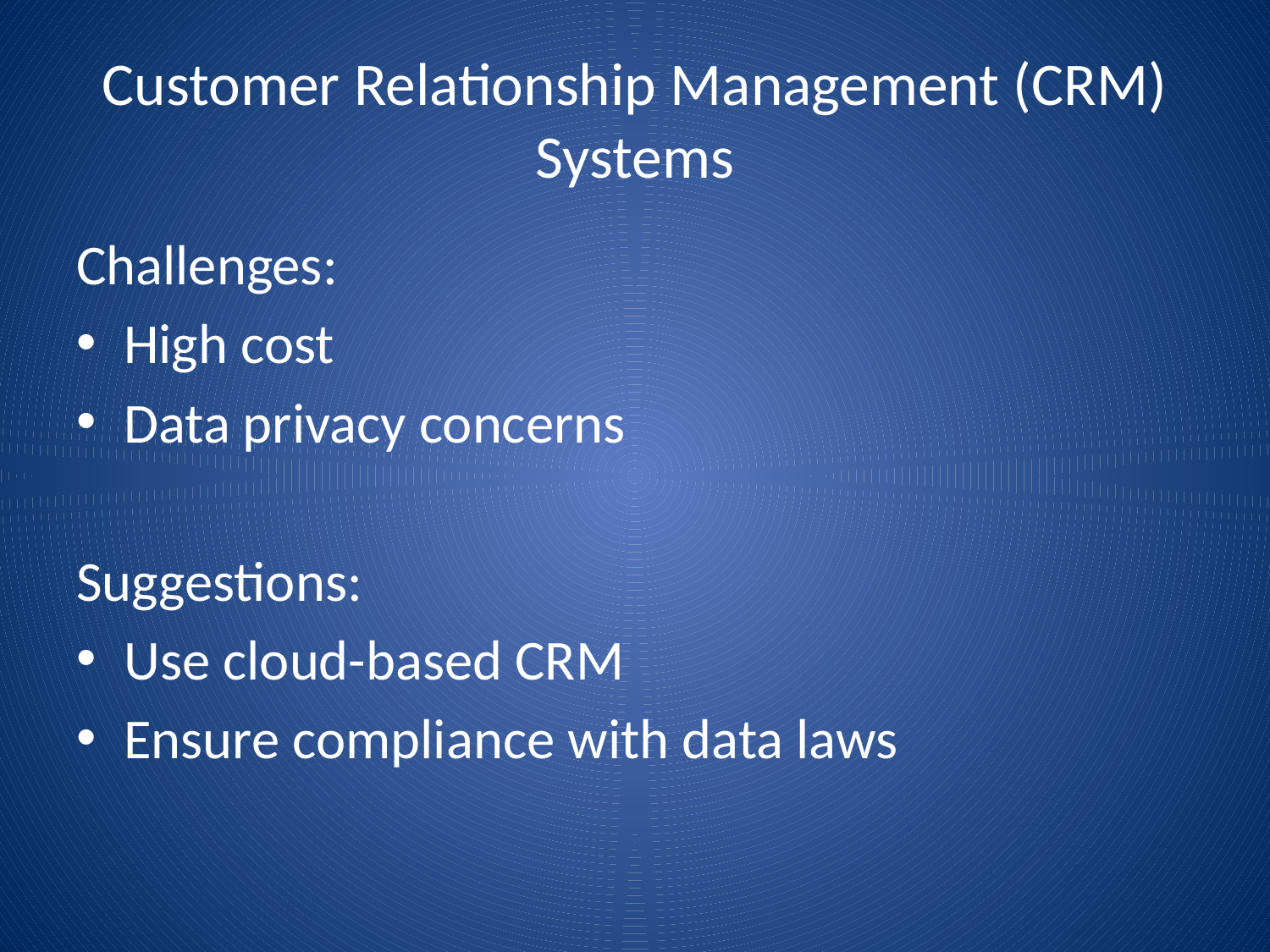

# Customer Relationship Management (CRM) Systems
Challenges:
High cost
Data privacy concerns

Suggestions:
Use cloud-based CRM
Ensure compliance with data laws